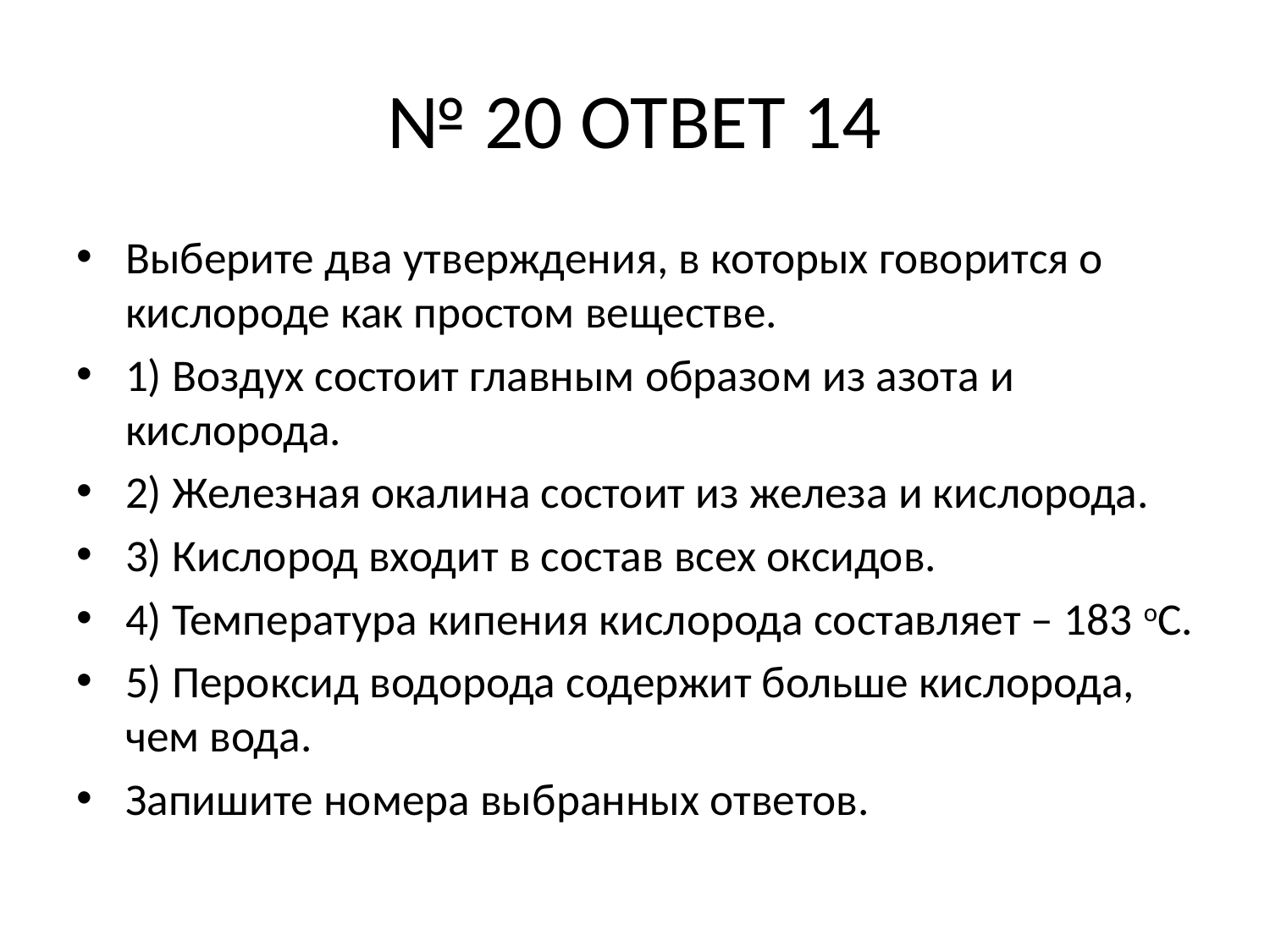

# № 20 ОТВЕТ 14
Выберите два утверждения, в которых говорится о кислороде как простом веществе.
1) Воздух состоит главным образом из азота и кислорода.
2) Железная окалина состоит из железа и кислорода.
3) Кислород входит в состав всех оксидов.
4) Температура кипения кислорода составляет – 183 оС.
5) Пероксид водорода содержит больше кислорода, чем вода.
Запишите номера выбранных ответов.